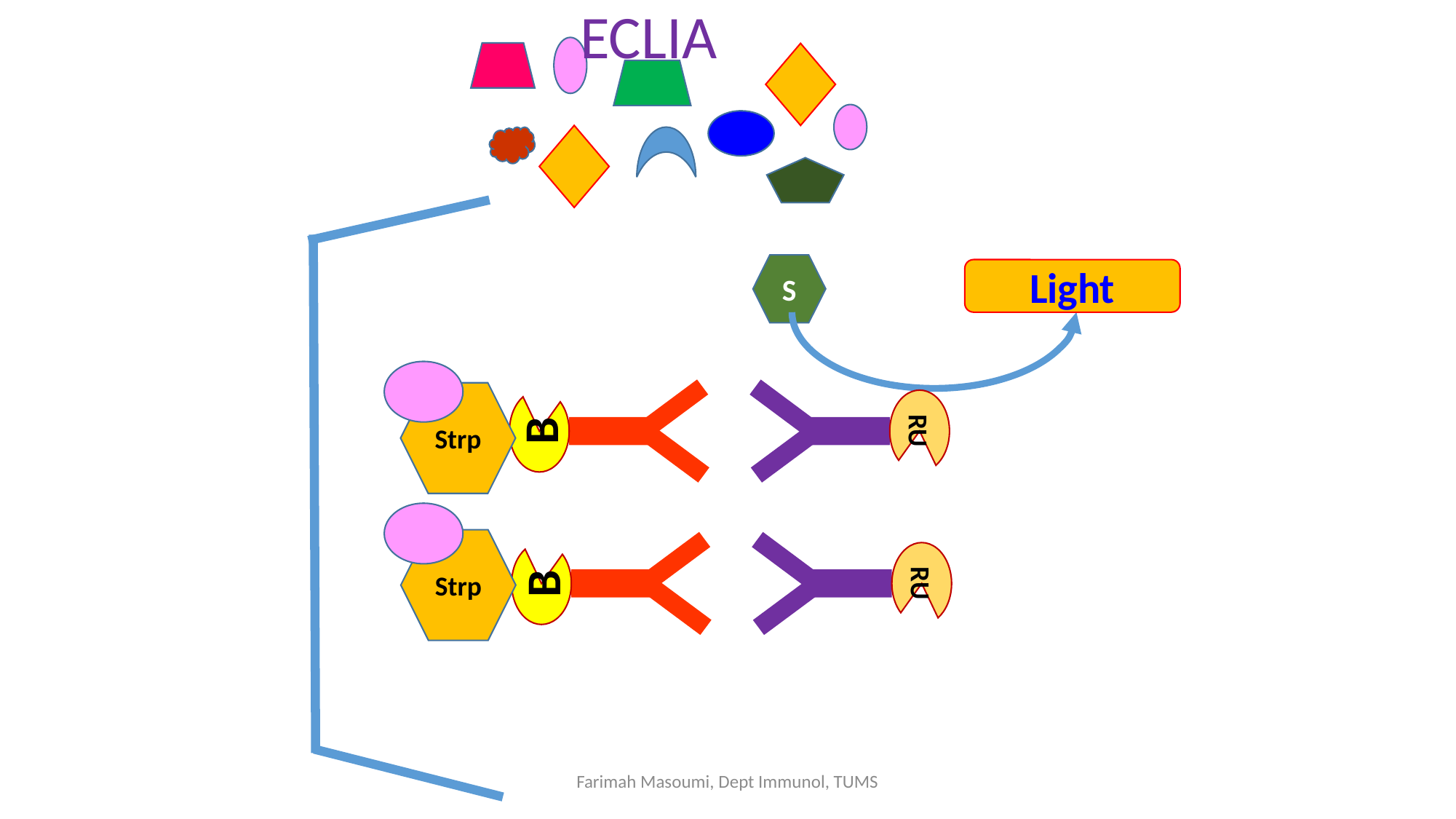

ECLIA

S
Light

Strp
B

B

RU

RU

Strp
Farimah Masoumi, Dept Immunol, TUMS